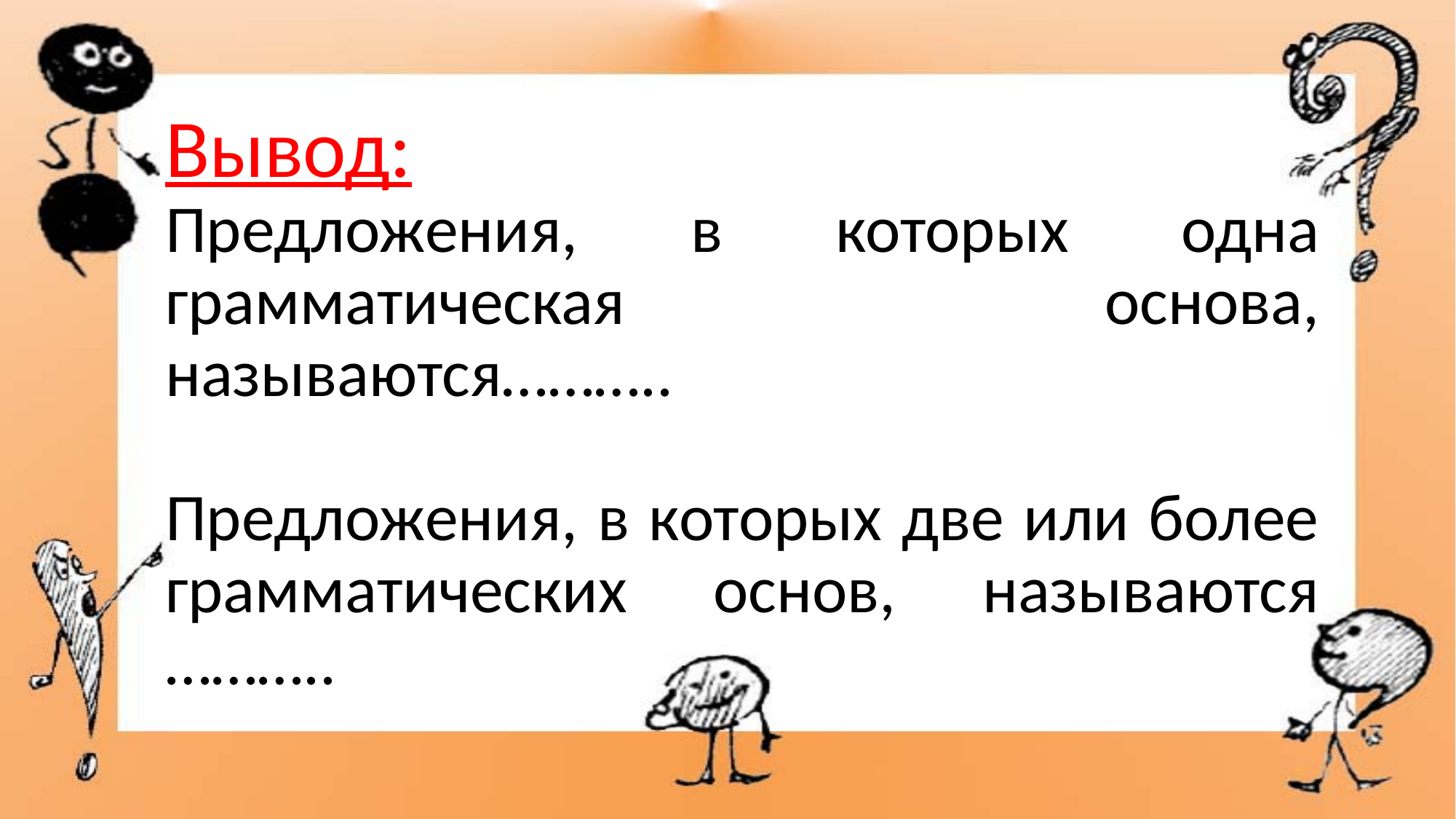

# Вывод: Предложения, в которых одна грамматическая основа, называются……….. Предложения, в которых две или более грамматических основ, называются ………..